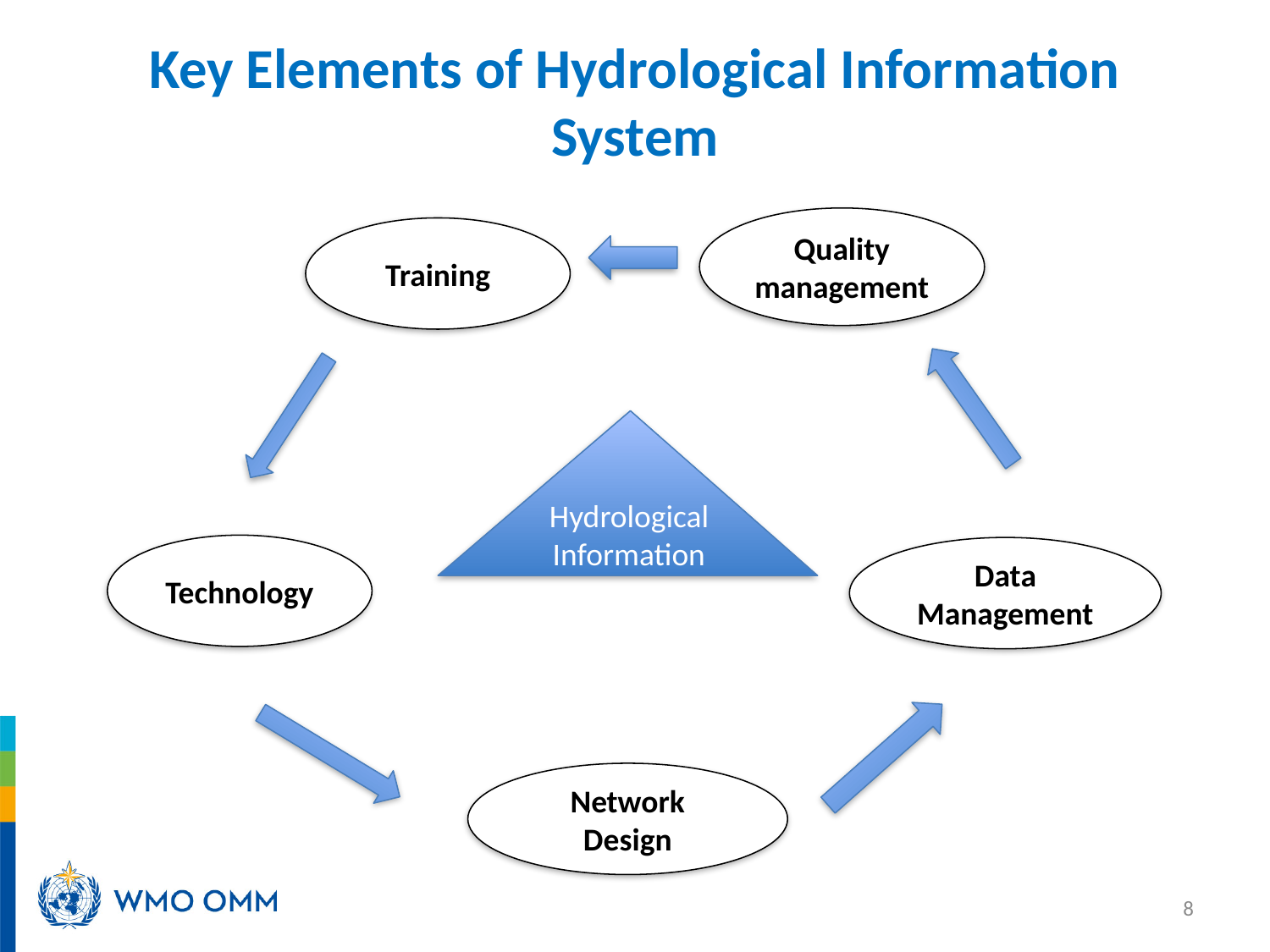

# Key Elements of Hydrological Information System

Quality management
Training

Hydrological Information
Technology
Data Management

Network Design
8